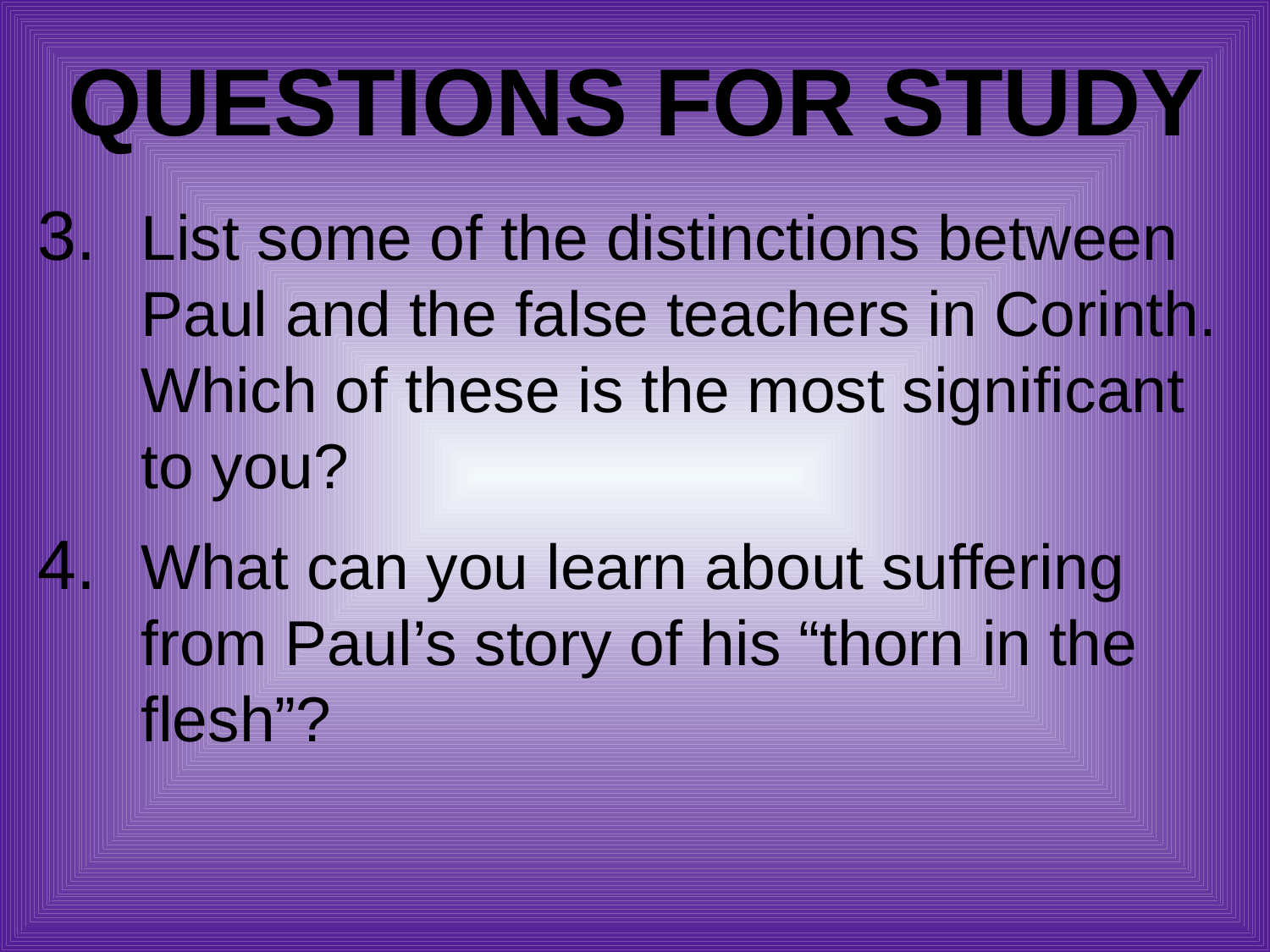

# Questions for Study
List some of the distinctions between Paul and the false teachers in Corinth. Which of these is the most significant to you?
What can you learn about suffering from Paul’s story of his “thorn in the flesh”?